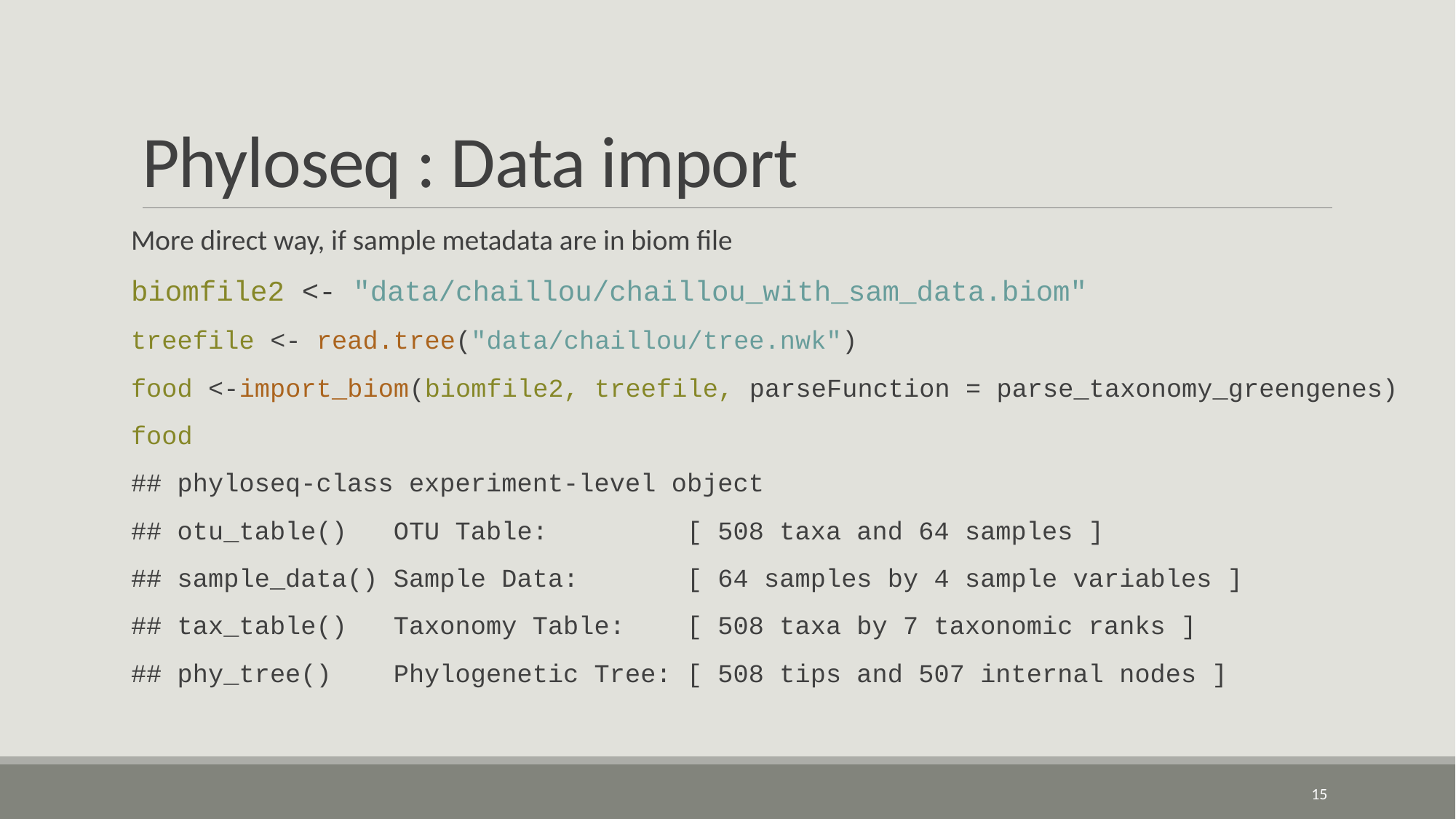

# Phyloseq : Data import
More direct way, if sample metadata are in biom file
biomfile2 <- "data/chaillou/chaillou_with_sam_data.biom"
treefile <- read.tree("data/chaillou/tree.nwk")
food <-import_biom(biomfile2, treefile, parseFunction = parse_taxonomy_greengenes)
food
## phyloseq-class experiment-level object
## otu_table()   OTU Table:         [ 508 taxa and 64 samples ]
## sample_data() Sample Data:       [ 64 samples by 4 sample variables ]
## tax_table()   Taxonomy Table:    [ 508 taxa by 7 taxonomic ranks ]
## phy_tree()    Phylogenetic Tree: [ 508 tips and 507 internal nodes ]
15